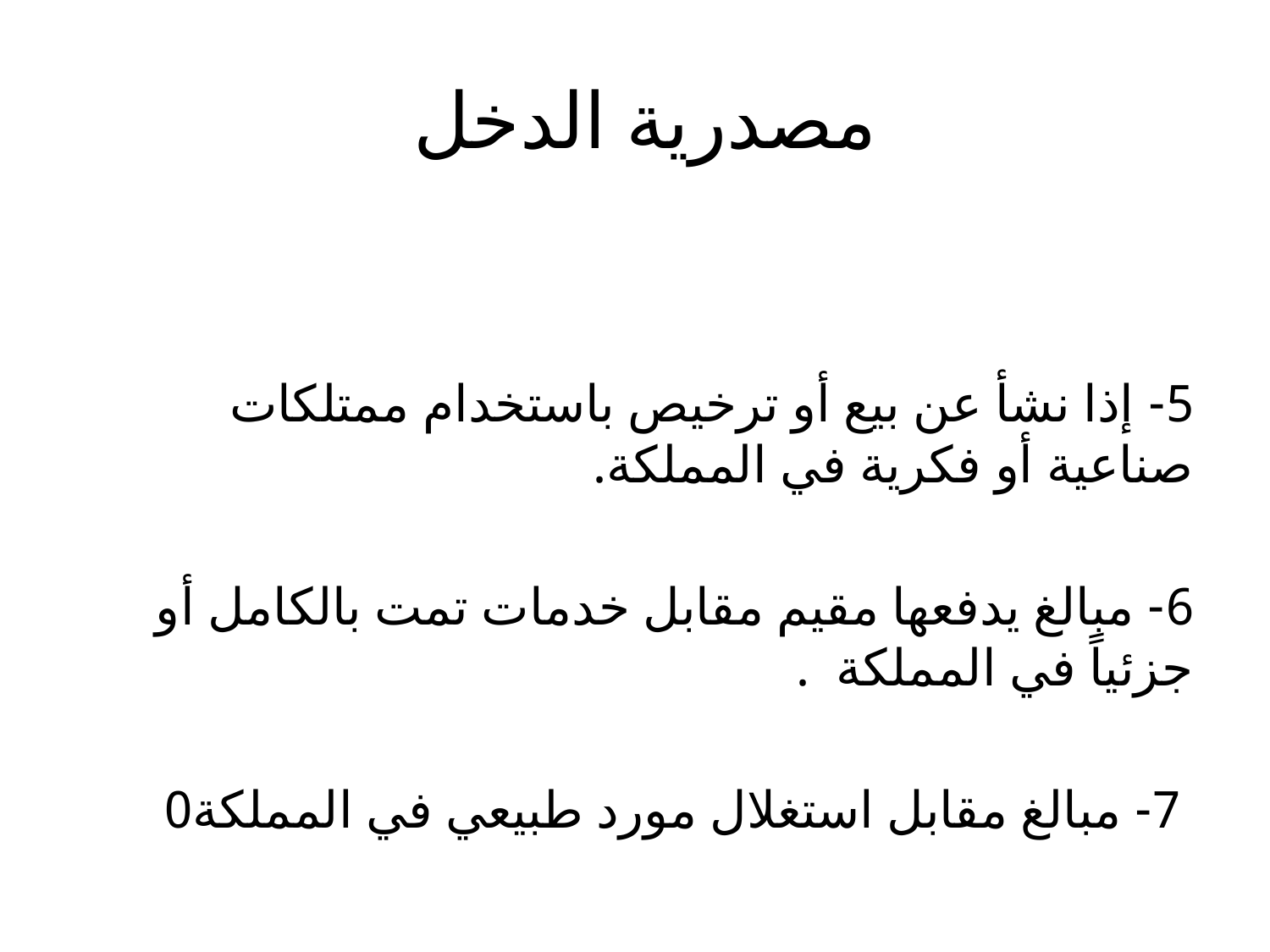

# مصدرية الدخل

5- إذا نشأ عن بيع أو ترخيص باستخدام ممتلكات صناعية أو فكرية في المملكة.

6- مبالغ يدفعها مقيم مقابل خدمات تمت بالكامل أو جزئياً في المملكة  .

 7- مبالغ مقابل استغلال مورد طبيعي في المملكة0